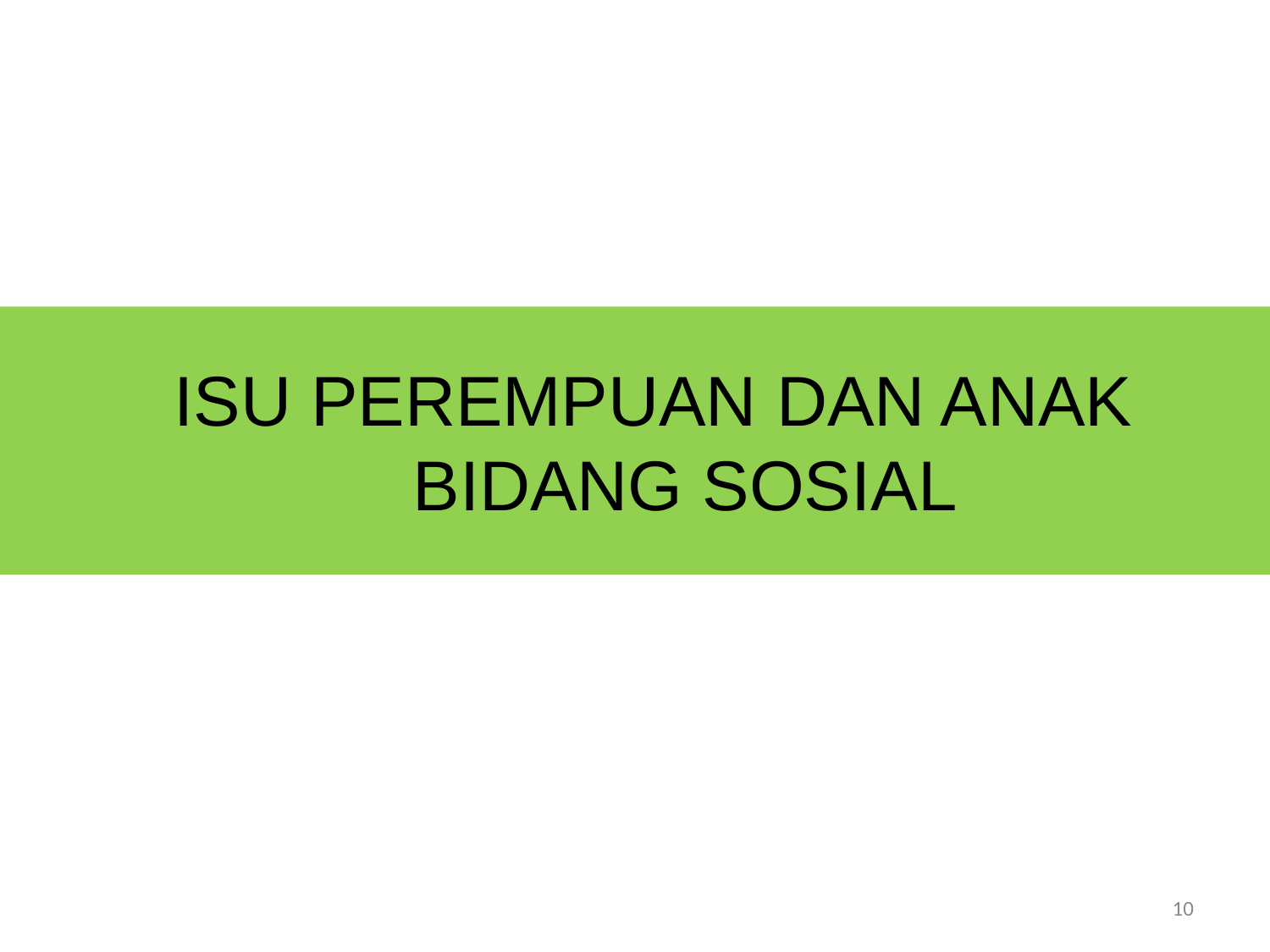

ISU PEREMPUAN DAN ANAK BIDANG SOSIAL
10